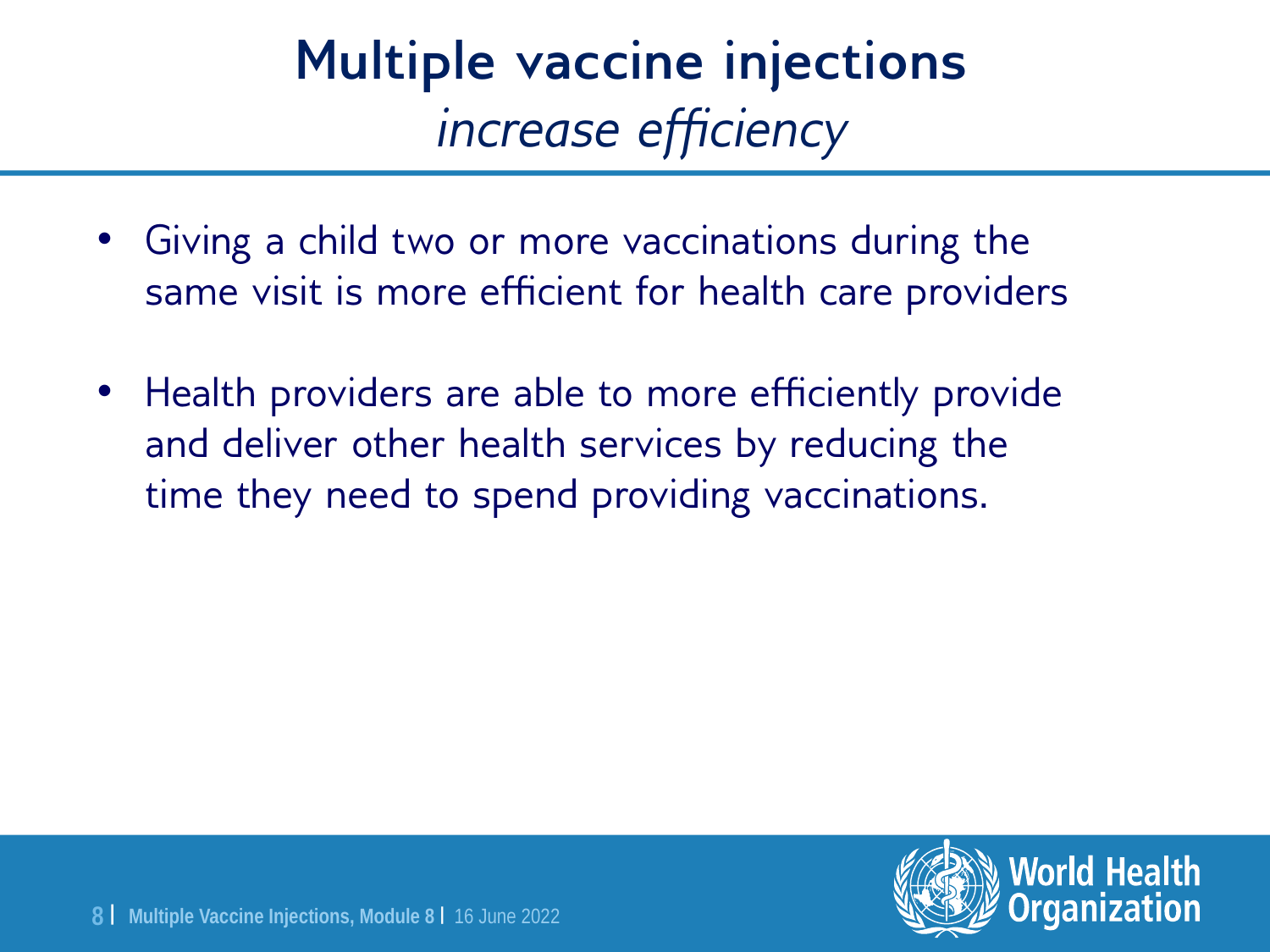

Multiple vaccine injections
increase efficiency
Giving a child two or more vaccinations during the same visit is more efficient for health care providers
Health providers are able to more efficiently provide and deliver other health services by reducing the time they need to spend providing vaccinations.